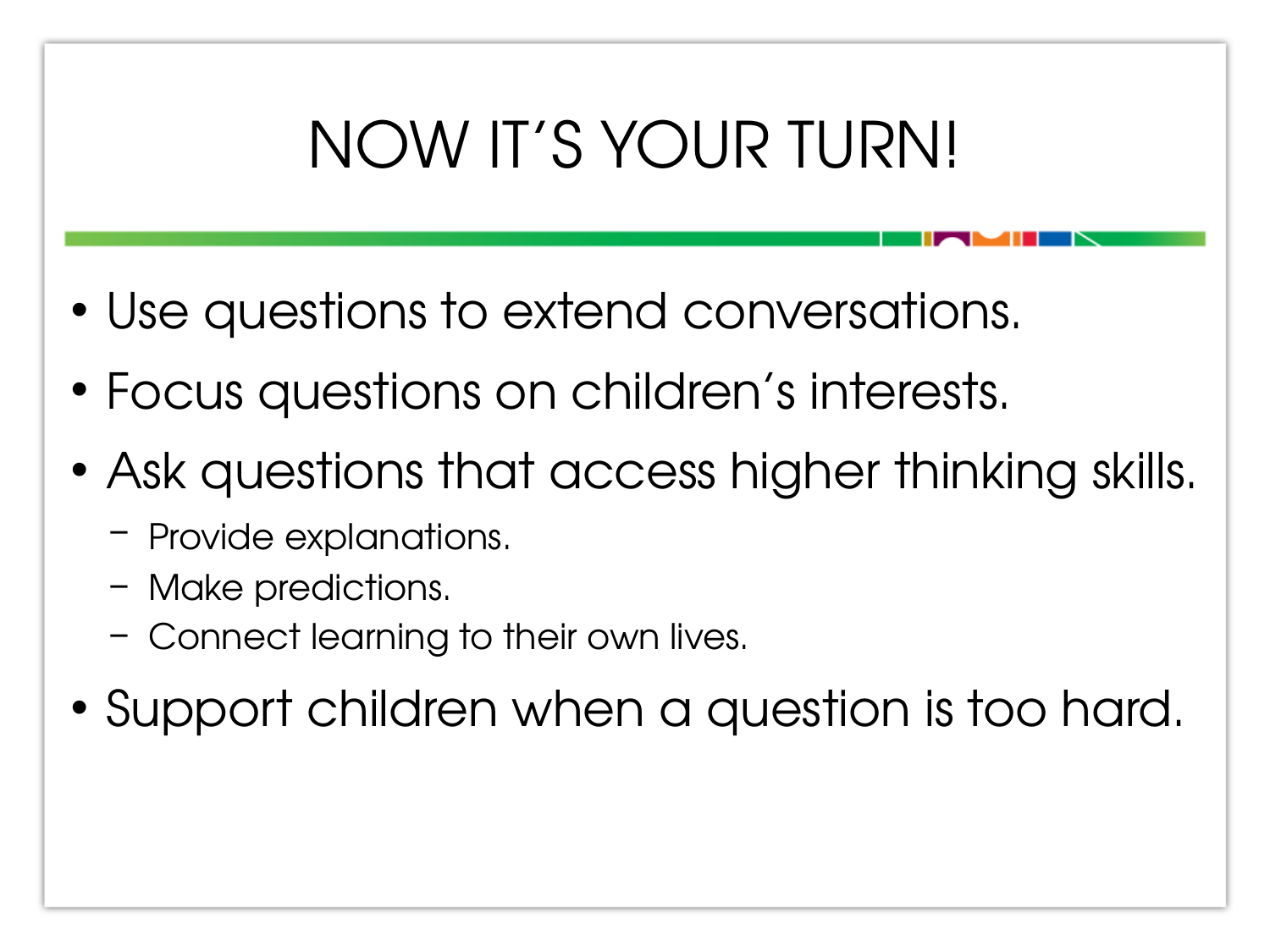

# Now it’s your turn!
Use questions to extend conversations.
Focus questions on children’s interests.
Ask questions that access higher thinking skills.
Provide explanations.
Make predictions.
Connect learning to their own lives.
Support children when a question is too hard.